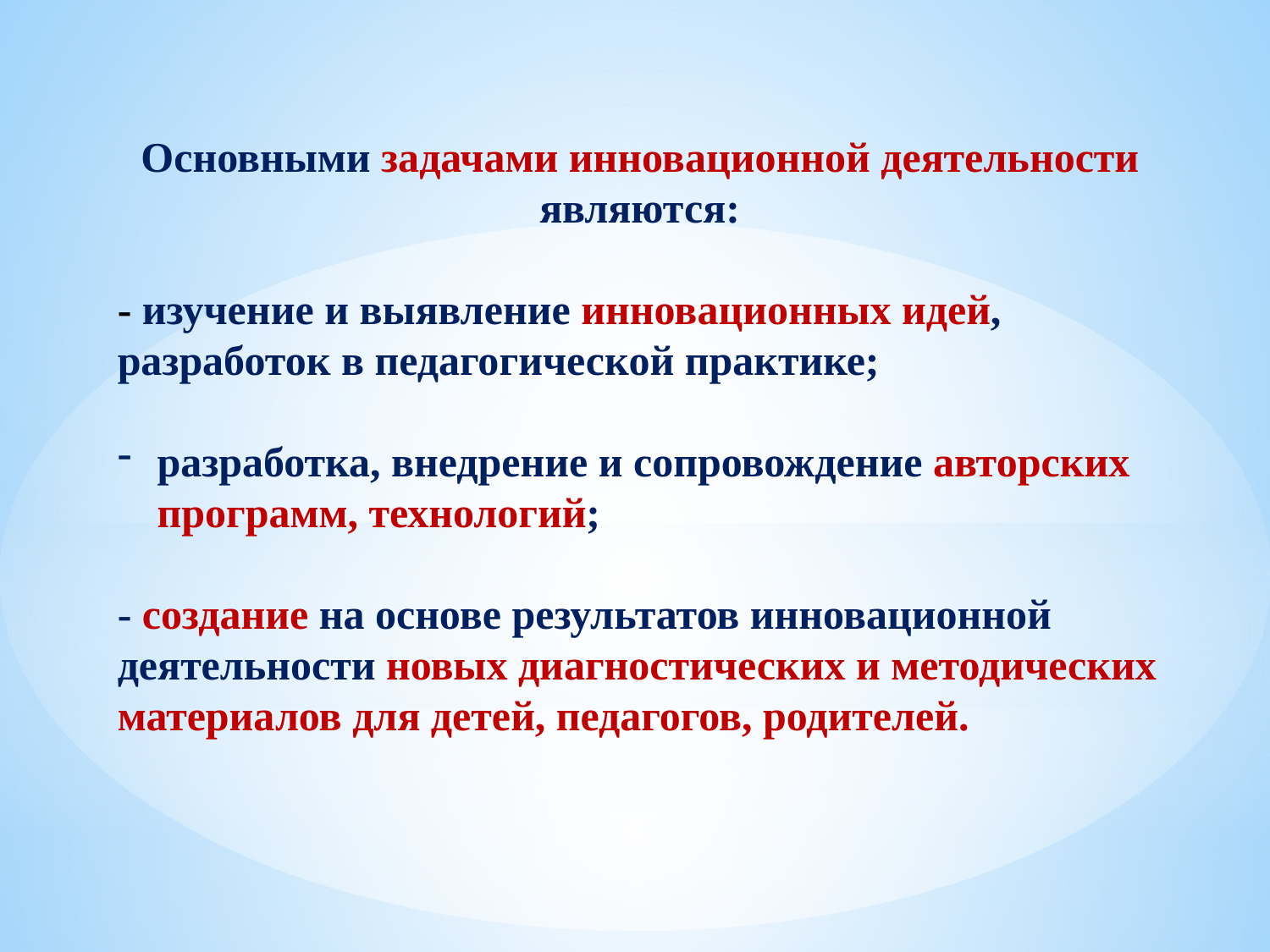

Основными задачами инновационной деятельности являются:

- изучение и выявление инновационных идей, разработок в педагогической практике;

разработка, внедрение и сопровождение авторских программ, технологий;

- создание на основе результатов инновационной деятельности новых диагностических и методических материалов для детей, педагогов, родителей.